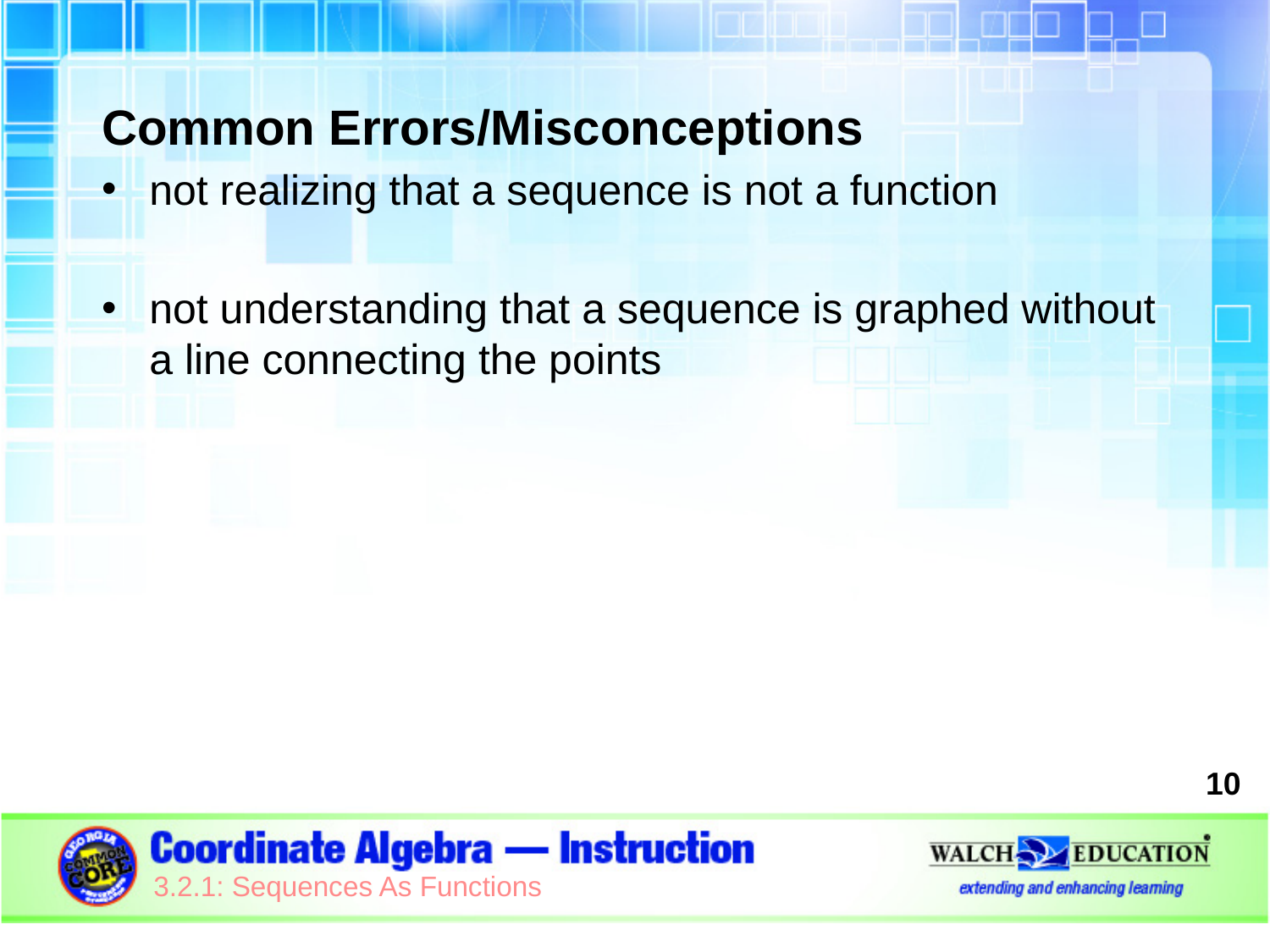

Common Errors/Misconceptions
not realizing that a sequence is not a function

not understanding that a sequence is graphed without a line connecting the points
10
3.2.1: Sequences As Functions